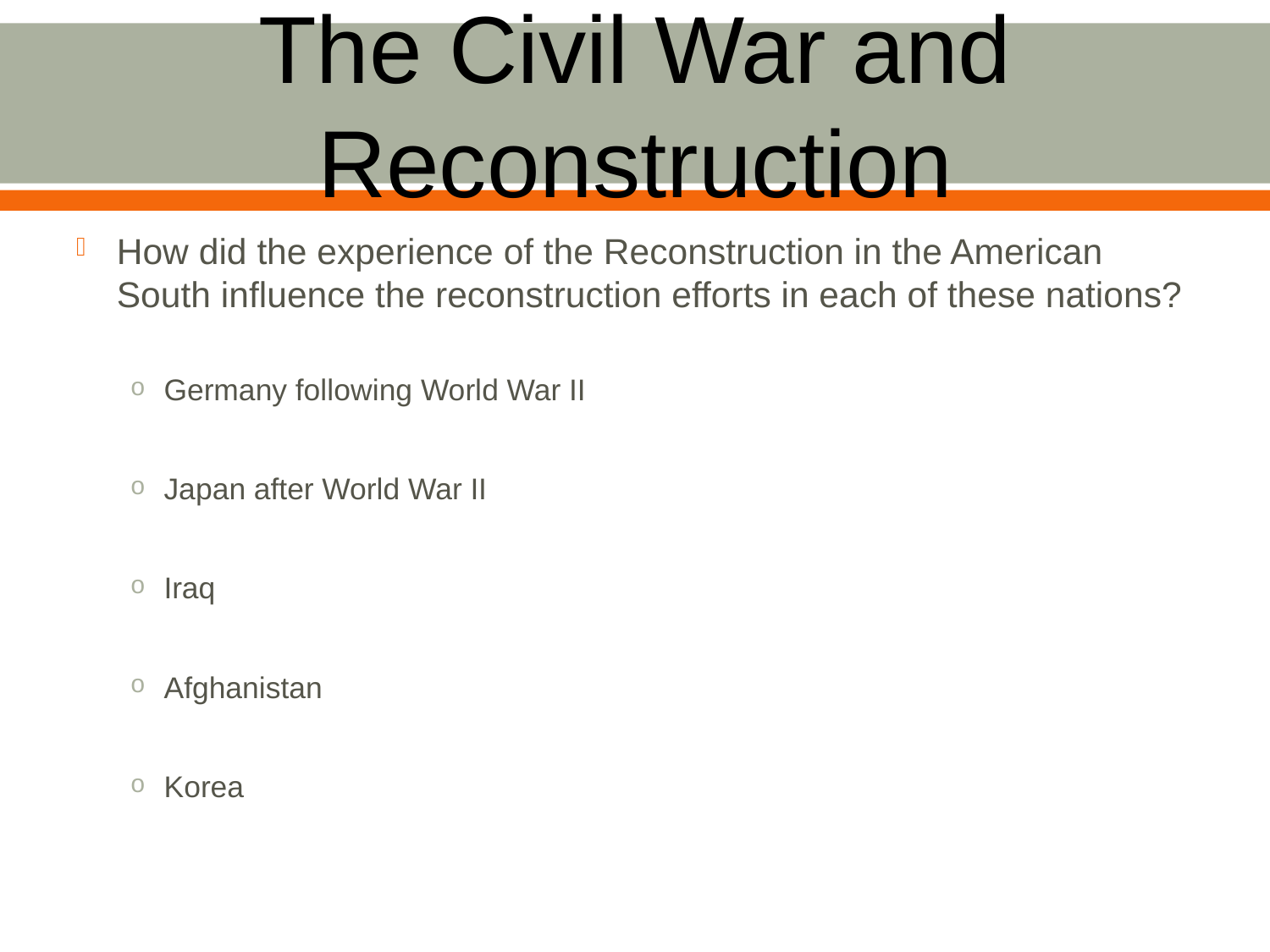

# The Civil War and Reconstruction
How did the experience of the Reconstruction in the American South influence the reconstruction efforts in each of these nations?

Germany following World War II

Japan after World War II

Iraq

Afghanistan

Korea